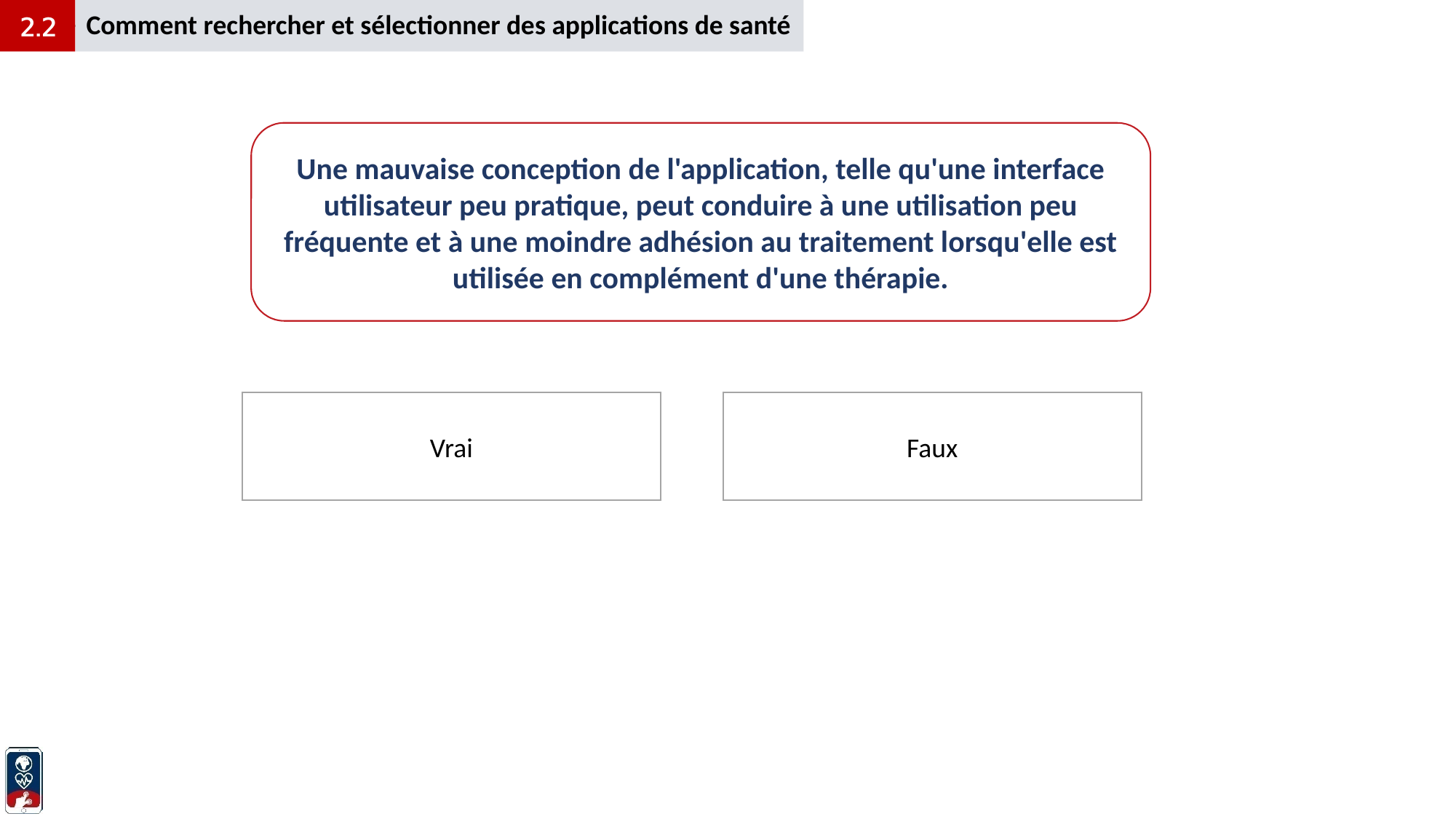

Comment rechercher et sélectionner des applications de santé
1
2.2
Une mauvaise conception de l'application, telle qu'une interface utilisateur peu pratique, peut conduire à une utilisation peu fréquente et à une moindre adhésion au traitement lorsqu'elle est utilisée en complément d'une thérapie.
Vrai
Faux